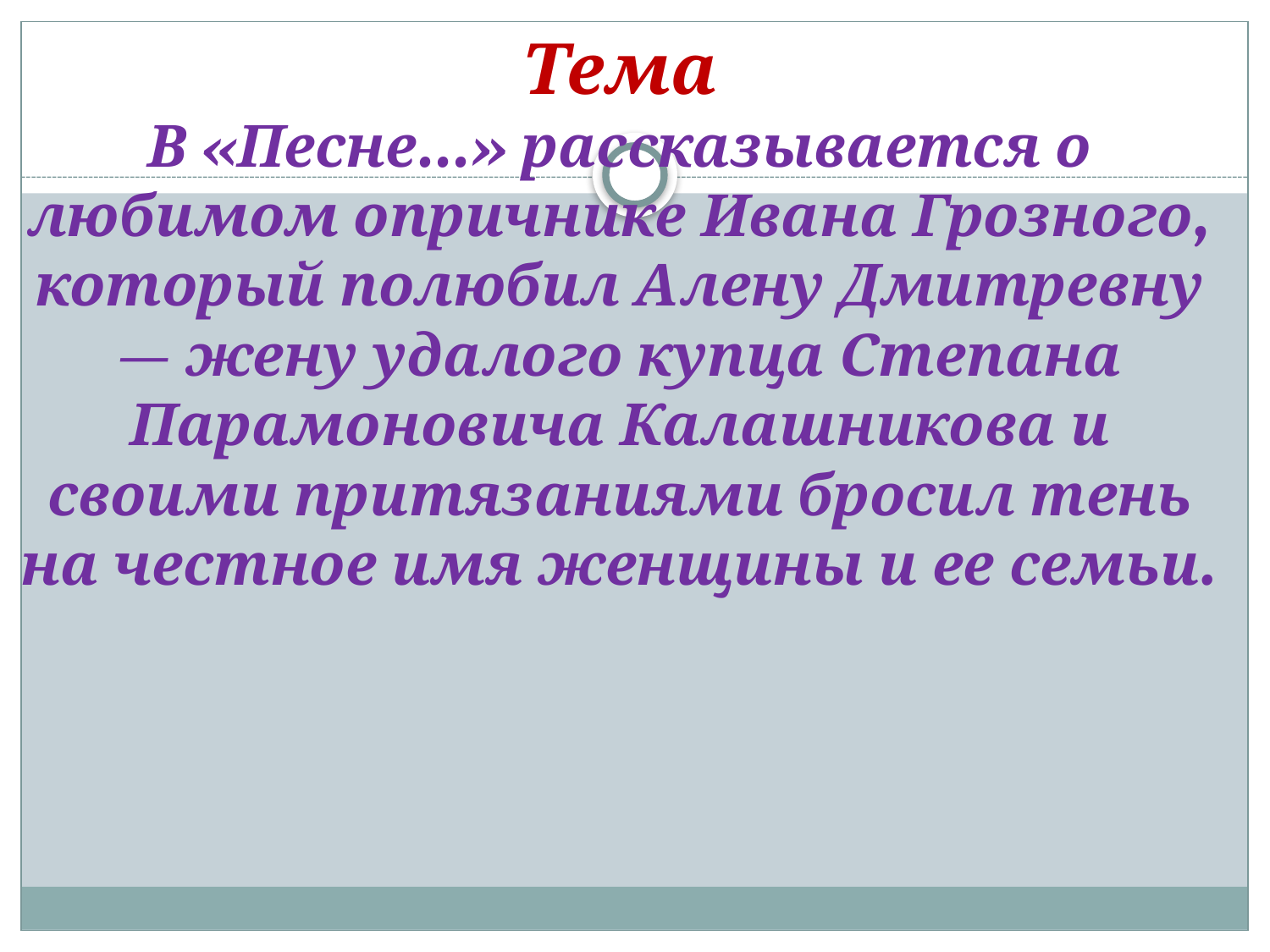

# Тема В «Песне…» рассказывается о любимом опричнике Ивана Грозного, который полюбил Алену Дмитревну — жену удалого купца Степана Парамоновича Калашникова и своими притязаниями бросил тень на честное имя женщины и ее семьи.